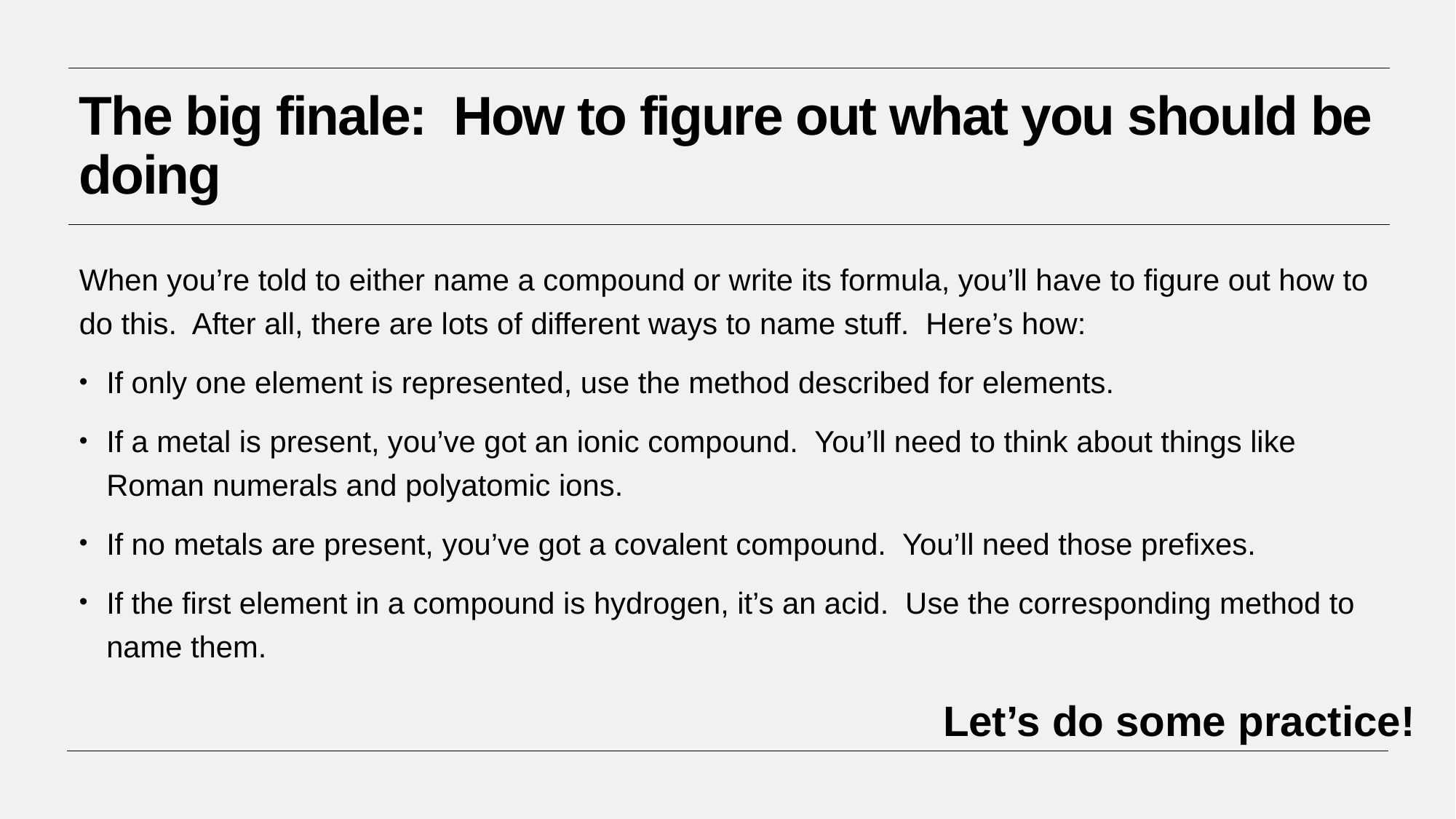

# The big finale:  How to figure out what you should be doing
When you’re told to either name a compound or write its formula, you’ll have to figure out how to do this.  After all, there are lots of different ways to name stuff.  Here’s how:
If only one element is represented, use the method described for elements.
If a metal is present, you’ve got an ionic compound.  You’ll need to think about things like Roman numerals and polyatomic ions.
If no metals are present, you’ve got a covalent compound.  You’ll need those prefixes.
If the first element in a compound is hydrogen, it’s an acid.  Use the corresponding method to name them.
Let’s do some practice!